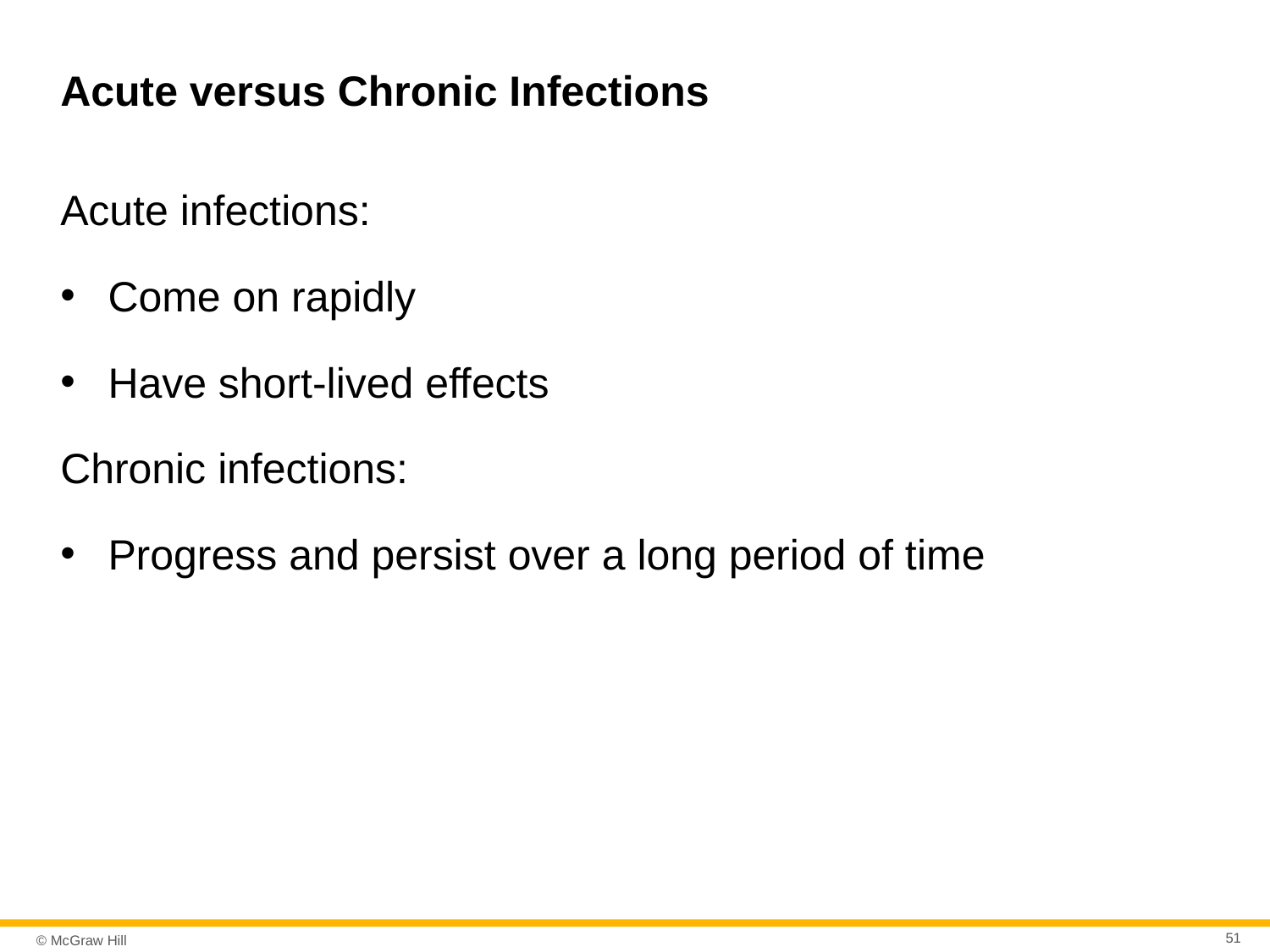

# Acute versus Chronic Infections
Acute infections:
Come on rapidly
Have short-lived effects
Chronic infections:
Progress and persist over a long period of time